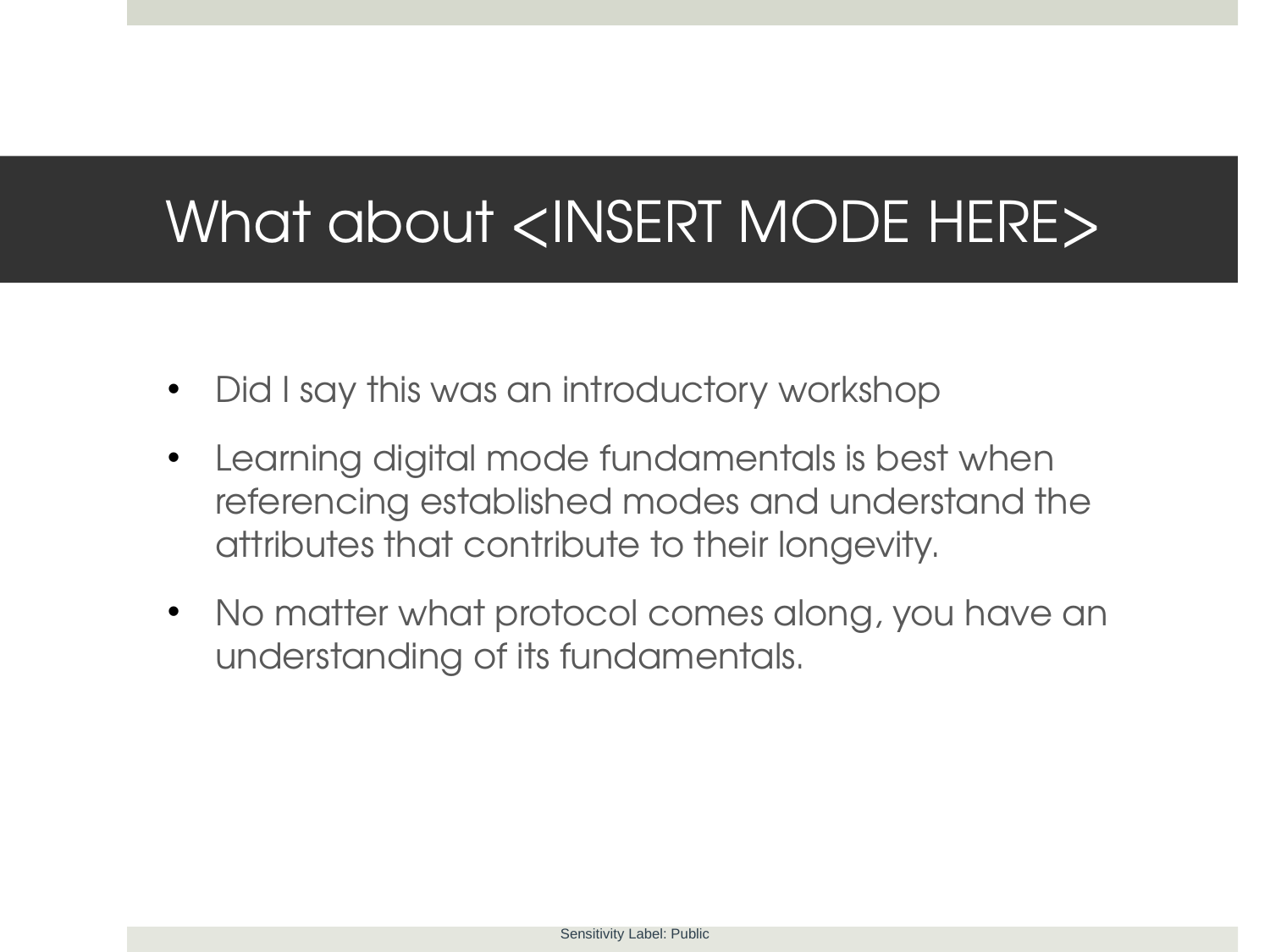

# What about <INSERT MODE HERE>
Did I say this was an introductory workshop
Learning digital mode fundamentals is best when referencing established modes and understand the attributes that contribute to their longevity.
No matter what protocol comes along, you have an understanding of its fundamentals.